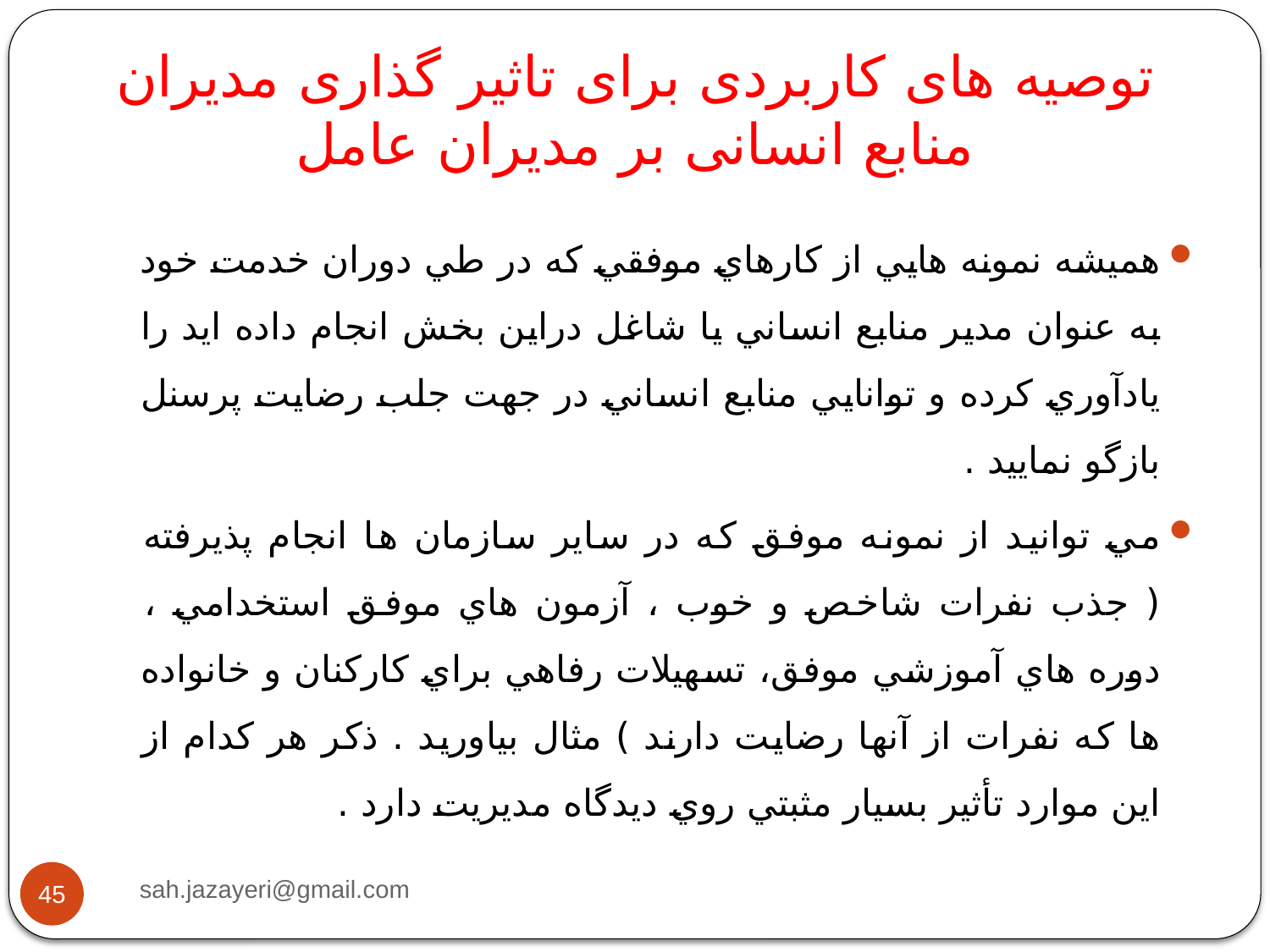

توصیه های کاربردی برای تاثیر گذاری مدیران منابع انسانی بر مدیران عامل
هميشه نمونه هايي از كارهاي موفقي كه در طي دوران خدمت خود به عنوان مدير منابع انساني يا شاغل دراين بخش انجام داده ايد را يادآوري كرده و توانايي منابع انساني در جهت جلب رضايت پرسنل بازگو نماييد .
مي توانيد از نمونه موفق كه در ساير سازمان ها انجام پذيرفته ( جذب نفرات شاخص و خوب ، آزمون هاي موفق استخدامي ، دوره هاي آموزشي موفق، تسهيلات رفاهي براي كاركنان و خانواده ها كه نفرات از آنها رضايت دارند ) مثال بياوريد . ذكر هر كدام از اين موارد تأثير بسيار مثبتي روي ديدگاه مديريت دارد .
sah.jazayeri@gmail.com
45